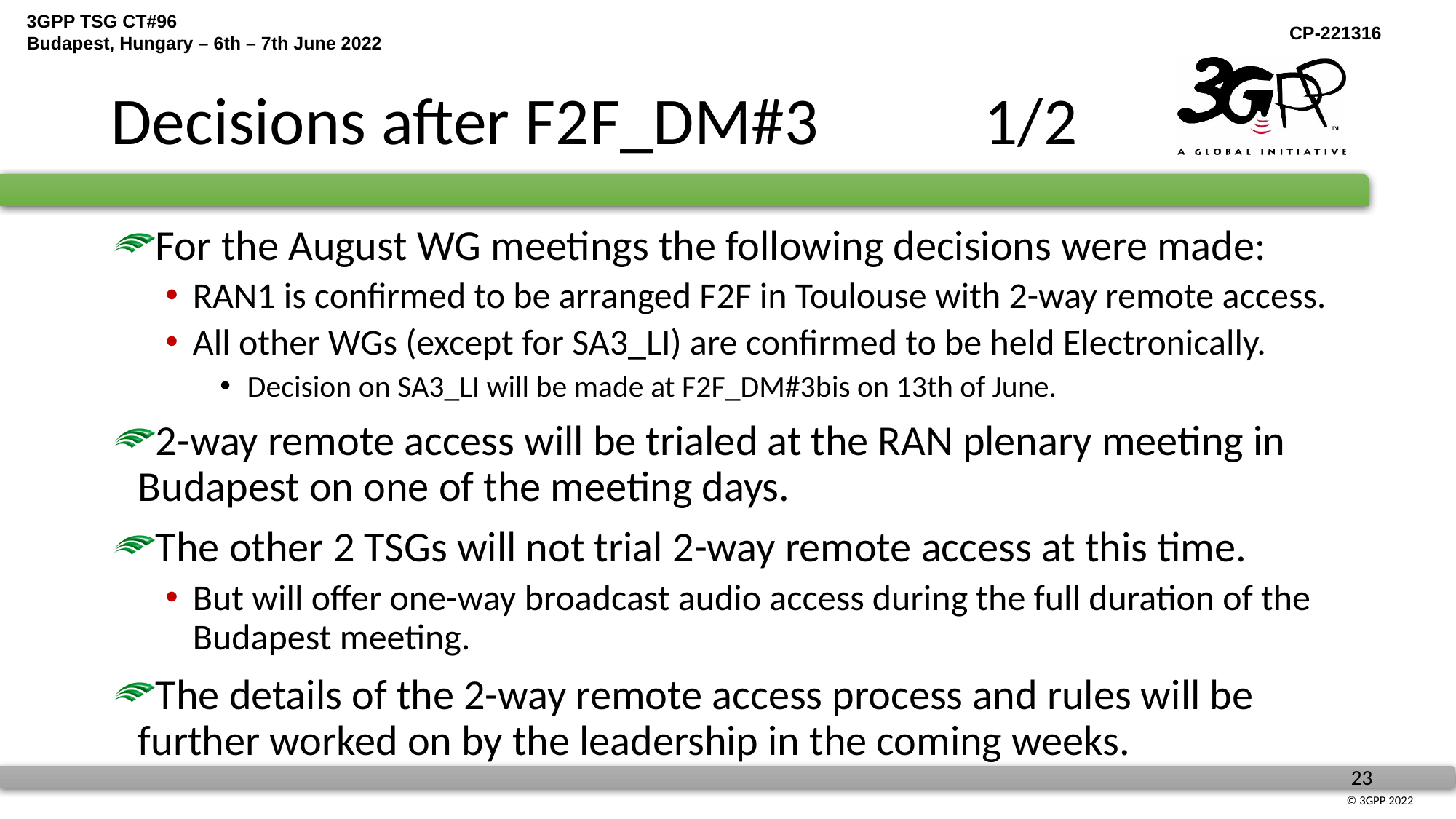

# Decisions after F2F_DM#3		1/2
For the August WG meetings the following decisions were made:
RAN1 is confirmed to be arranged F2F in Toulouse with 2-way remote access.
All other WGs (except for SA3_LI) are confirmed to be held Electronically.
Decision on SA3_LI will be made at F2F_DM#3bis on 13th of June.
2-way remote access will be trialed at the RAN plenary meeting in Budapest on one of the meeting days.
The other 2 TSGs will not trial 2-way remote access at this time.
But will offer one-way broadcast audio access during the full duration of the Budapest meeting.
The details of the 2-way remote access process and rules will be further worked on by the leadership in the coming weeks.

-